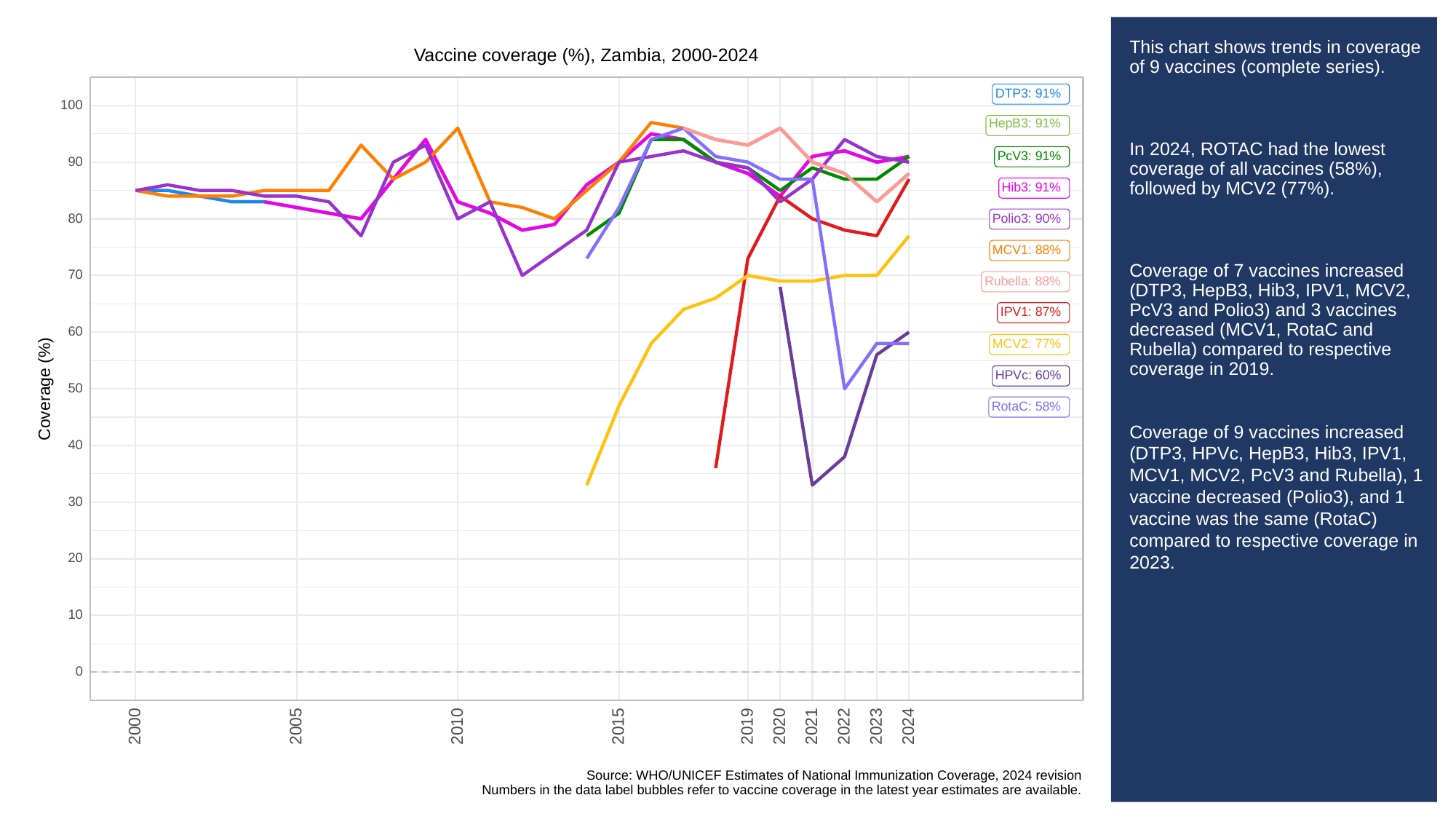

# This chart shows trends in coverage of 9 vaccines (complete series).

In 2024, ROTAC had the lowest coverage of all vaccines (58%), followed by MCV2 (77%).

Coverage of 7 vaccines increased (DTP3, HepB3, Hib3, IPV1, MCV2, PcV3 and Polio3) and 3 vaccines decreased (MCV1, RotaC and Rubella) compared to respective coverage in 2019.

Coverage of 9 vaccines increased (DTP3, HPVc, HepB3, Hib3, IPV1, MCV1, MCV2, PcV3 and Rubella), 1 vaccine decreased (Polio3), and 1 vaccine was the same (RotaC) compared to respective coverage in 2023.

Vaccine coverage (%), Zambia, 2000-2024

DTP3: 91%

100

HepB3: 91%

PcV3: 91%

90

Hib3: 91%

80
Polio3: 90%

MCV1: 88%

70

Rubella: 88%

IPV1: 87%
60

MCV2: 77%

HPVc: 60%
Coverage (%)
50

RotaC: 58%

40

30

20

10

0

2023
2000
2005
2010
2015
2019
2020
2021
2022
2024
Source: WHO/UNICEF Estimates of National Immunization Coverage, 2024 revision
Numbers in the data label bubbles refer to vaccine coverage in the latest year estimates are available.